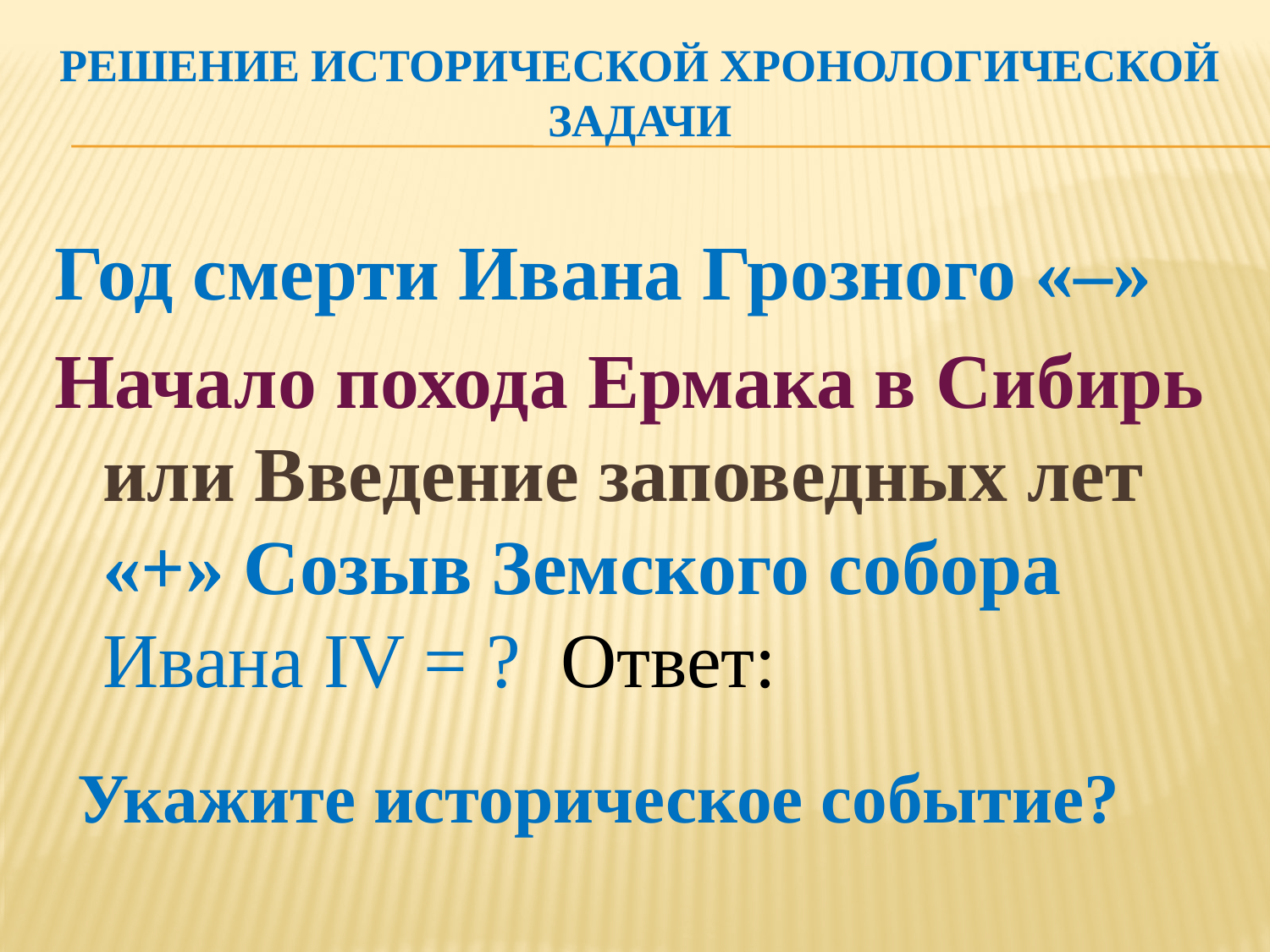

# Решение исторической хронологической задачи
Год смерти Ивана Грозного «–»
Начало похода Ермака в Сибирь или Введение заповедных лет  «+» Созыв Земского собора Ивана IV = ?  Ответ:

Укажите историческое событие?